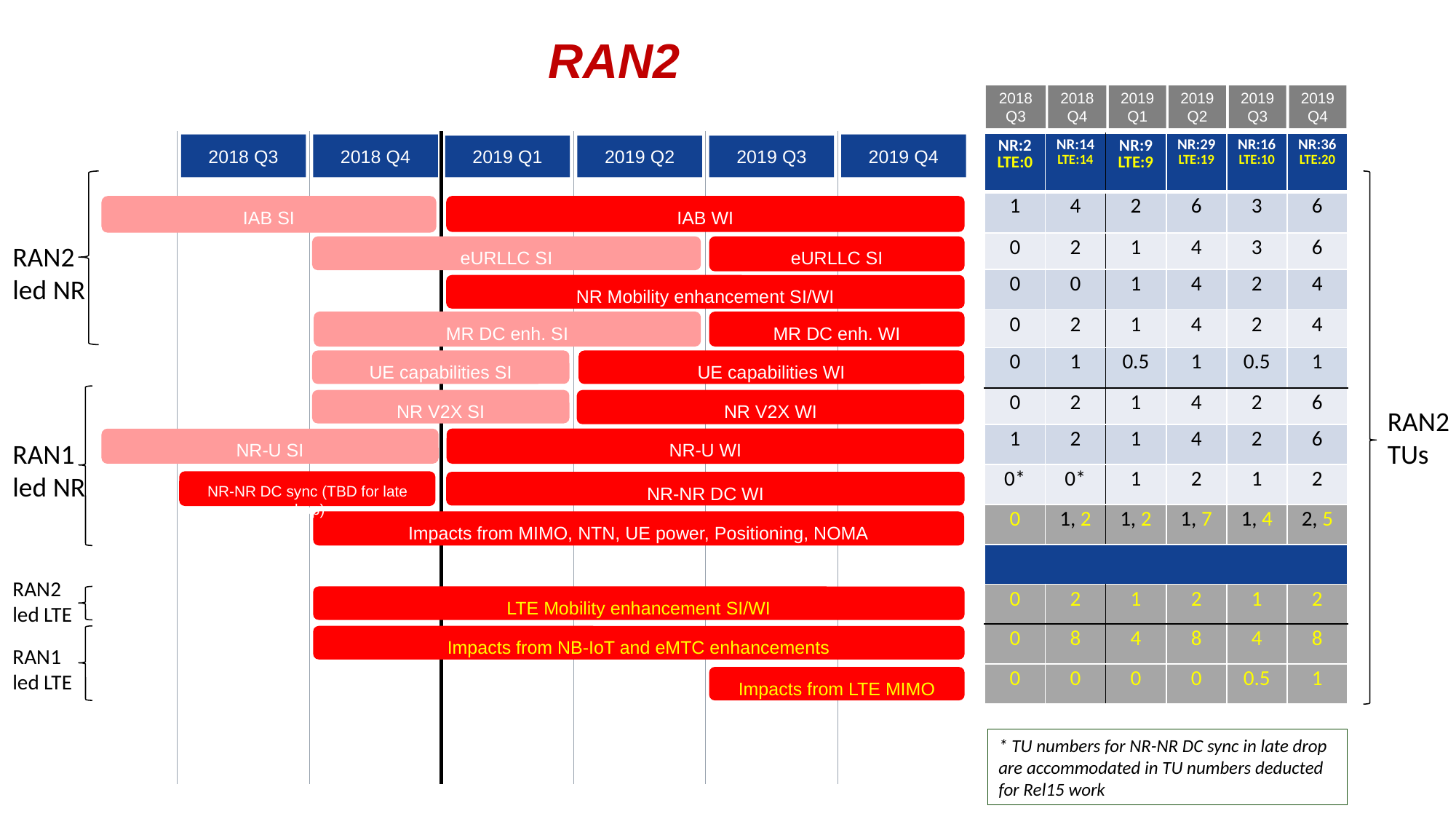

# RAN2
2018 Q3
2018 Q4
2019Q1
2019Q2
2019Q3
2019Q4
| NR:2 LTE:0 | NR:14 LTE:14 | NR:9 LTE:9 | NR:29 LTE:19 | NR:16 LTE:10 | NR:36 LTE:20 |
| --- | --- | --- | --- | --- | --- |
| 1 | 4 | 2 | 6 | 3 | 6 |
| 0 | 2 | 1 | 4 | 3 | 6 |
| 0 | 0 | 1 | 4 | 2 | 4 |
| 0 | 2 | 1 | 4 | 2 | 4 |
| 0 | 1 | 0.5 | 1 | 0.5 | 1 |
| 0 | 2 | 1 | 4 | 2 | 6 |
| 1 | 2 | 1 | 4 | 2 | 6 |
| 0\* | 0\* | 1 | 2 | 1 | 2 |
| 0 | 1, 2 | 1, 2 | 1, 7 | 1, 4 | 2, 5 |
|  |  |  |  |  |  |
| 0 | 2 | 1 | 2 | 1 | 2 |
| 0 | 8 | 4 | 8 | 4 | 8 |
| 0 | 0 | 0 | 0 | 0.5 | 1 |
2018 Q4
2019 Q4
2018 Q3
2019 Q1
2019 Q2
2019 Q3

IAB WI
IAB SI
RAN2
led NR
eURLLC SI
eURLLC SI

NR Mobility enhancement SI/WI

MR DC enh. SI
MR DC enh. WI

UE capabilities SI
UE capabilities WI

NR V2X SI
NR V2X WI
RAN2
TUs
NR-U WI
NR-U SI
RAN1
led NR
NR-NR DC sync (TBD for late drop)
NR-NR DC WI
Impacts from MIMO, NTN, UE power, Positioning, NOMA
RAN2
led LTE

LTE Mobility enhancement SI/WI

Impacts from NB-IoT and eMTC enhancements

RAN1
led LTE
Impacts from LTE MIMO

* TU numbers for NR-NR DC sync in late drop are accommodated in TU numbers deducted for Rel15 work